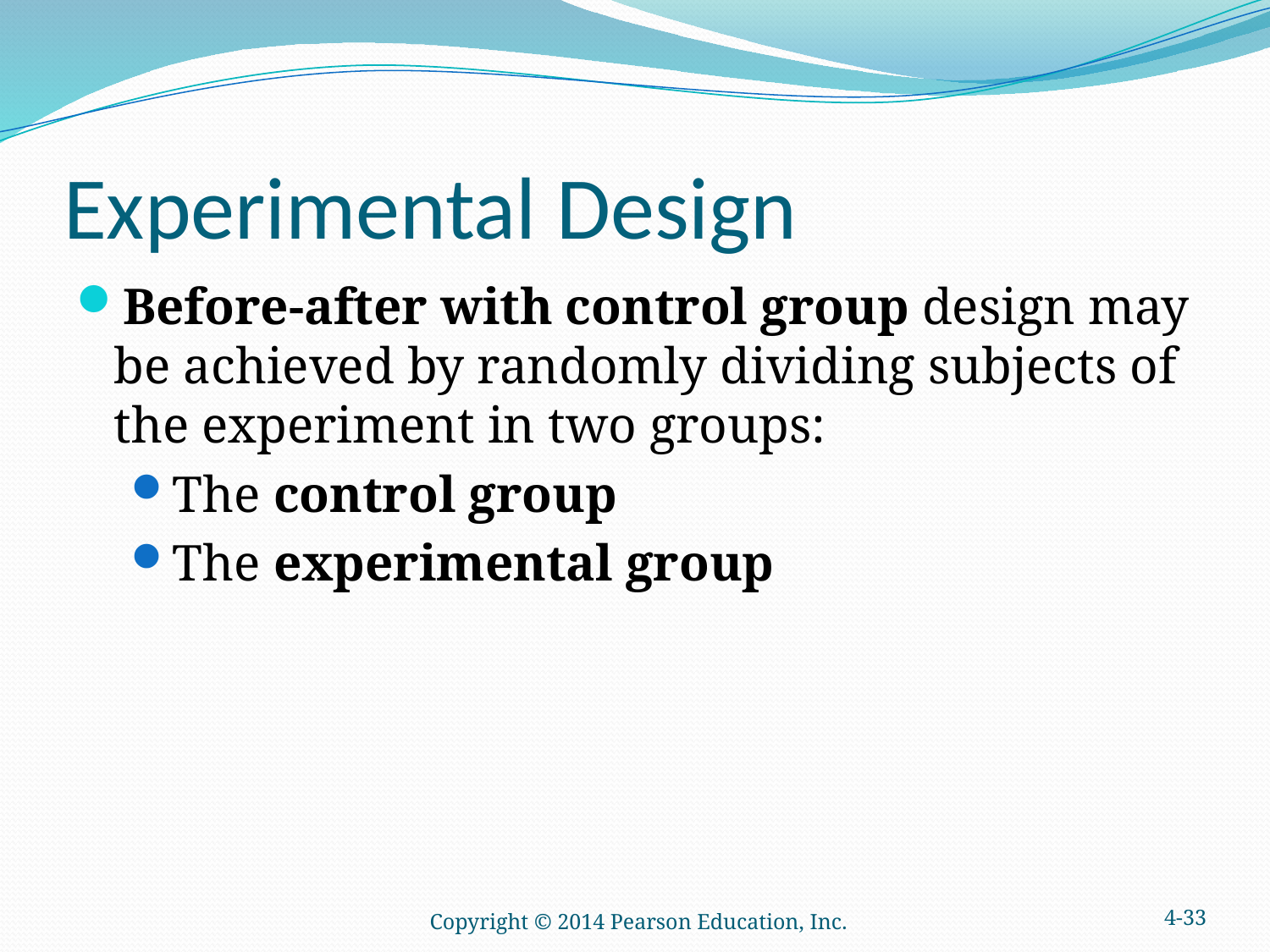

# Experimental Design
Before-after with control group design may be achieved by randomly dividing subjects of the experiment in two groups:
The control group
The experimental group

4-33

Copyright © 2014 Pearson Education, Inc.